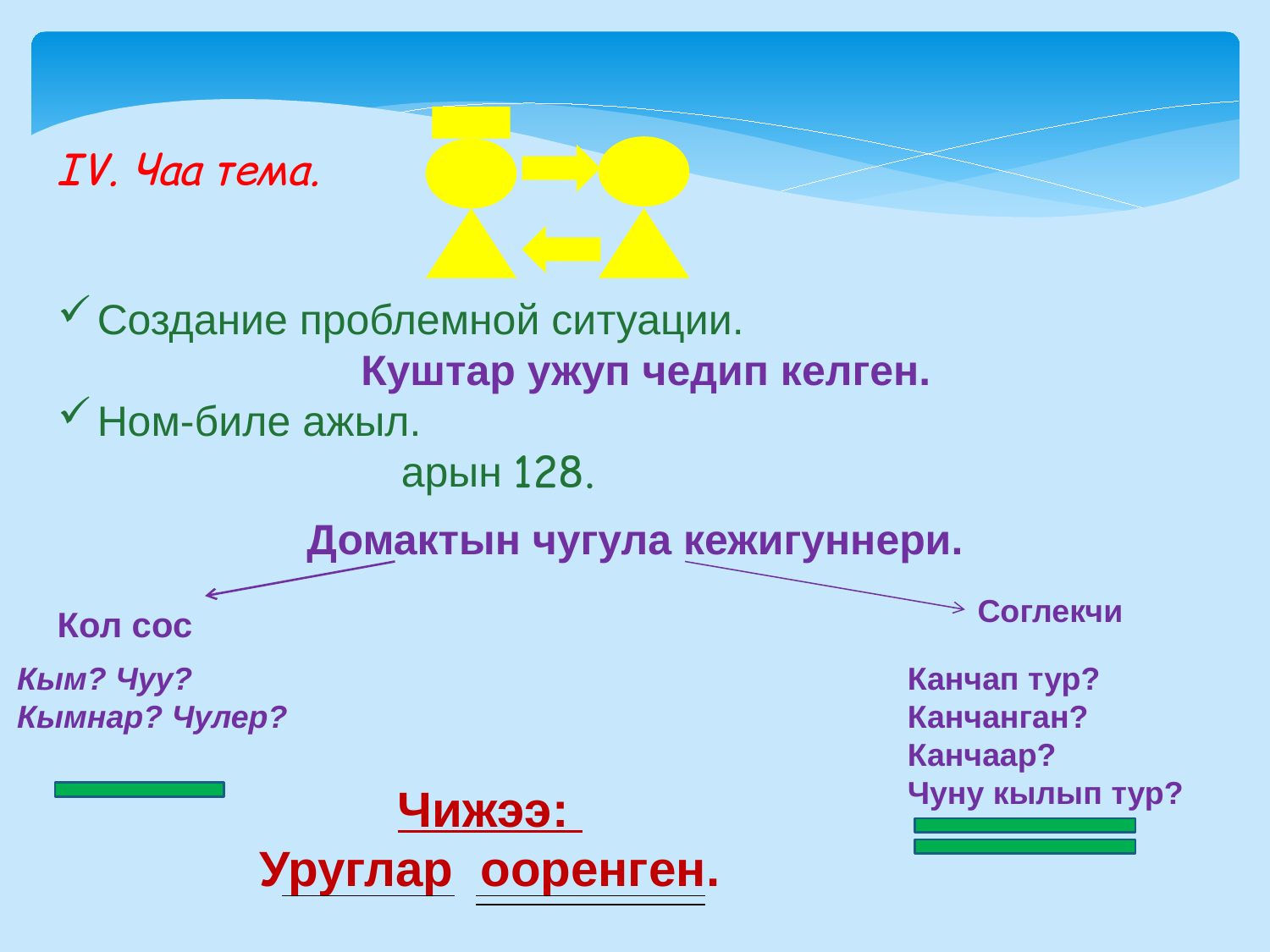

IV. Чаа тема.

Создание проблемной ситуации.
 Куштар ужуп чедип келген.
Ном-биле ажыл.
                             арын 128.

Домактын чугула кежигуннери.
Соглекчи
Кол сос
Кым? Чуу?
Кымнар? Чулер?
Канчап тур?
Канчанган?
Канчаар?
Чуну кылып тур?

Чижээ:
Уруглар  ооренген.